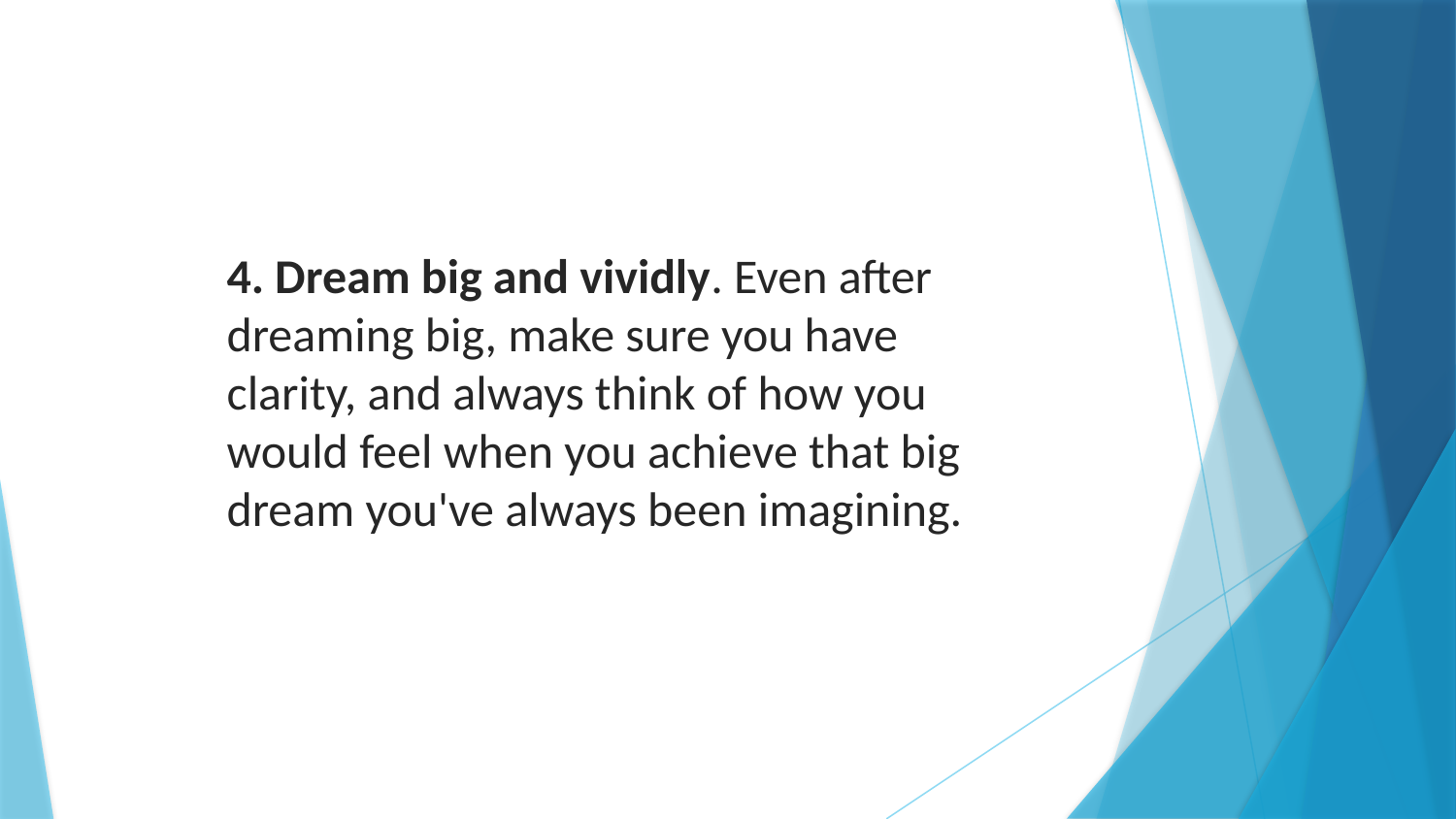

4. Dream big and vividly. Even after dreaming big, make sure you have clarity, and always think of how you would feel when you achieve that big dream you've always been imagining.